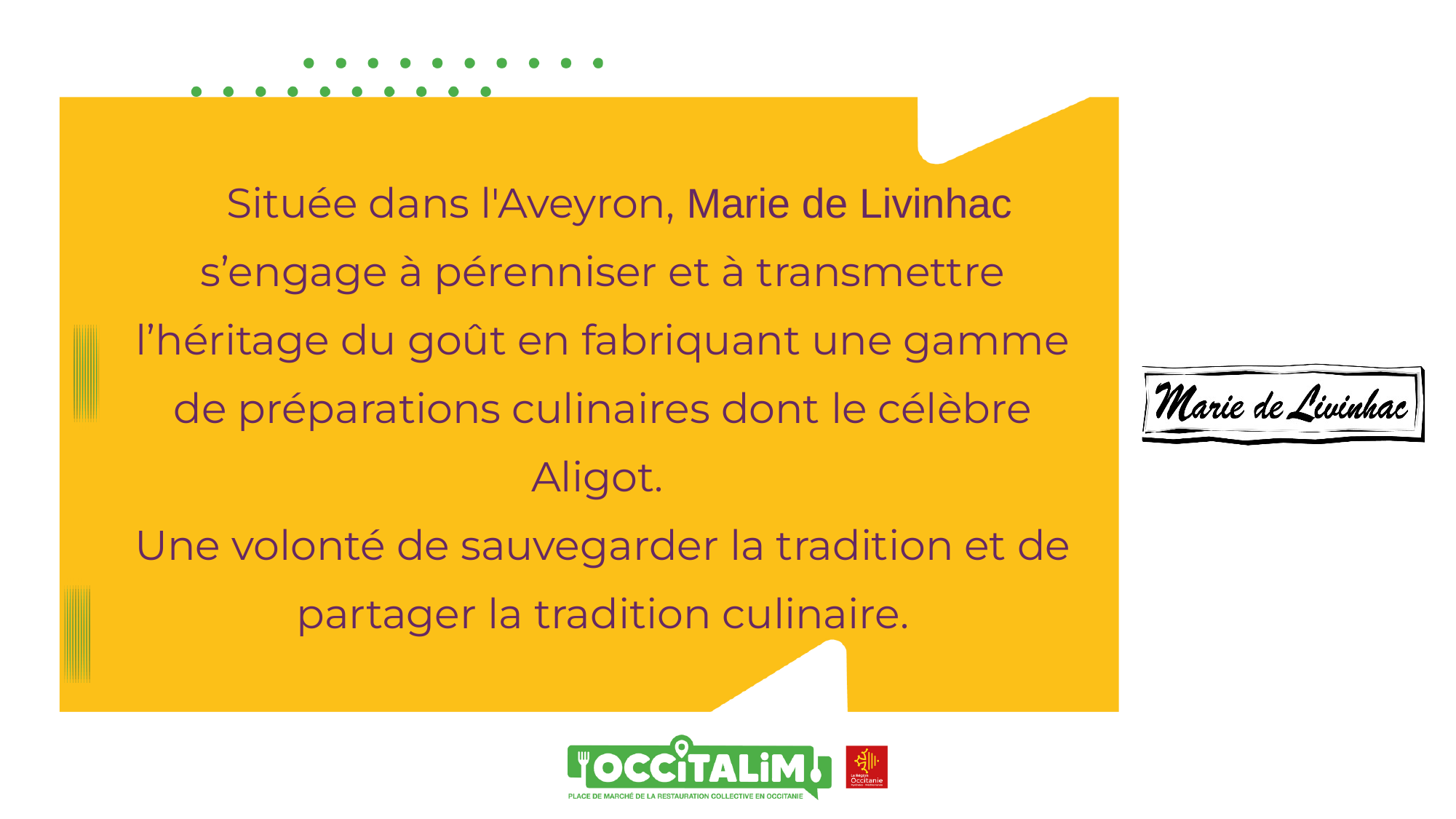

Située dans l'Aveyron, Marie de Livinhac s’engage à pérenniser et à transmettre l’héritage du goût en fabriquant une gamme de préparations culinaires dont le célèbre Aligot.
Une volonté de sauvegarder la tradition et de partager la tradition culinaire.